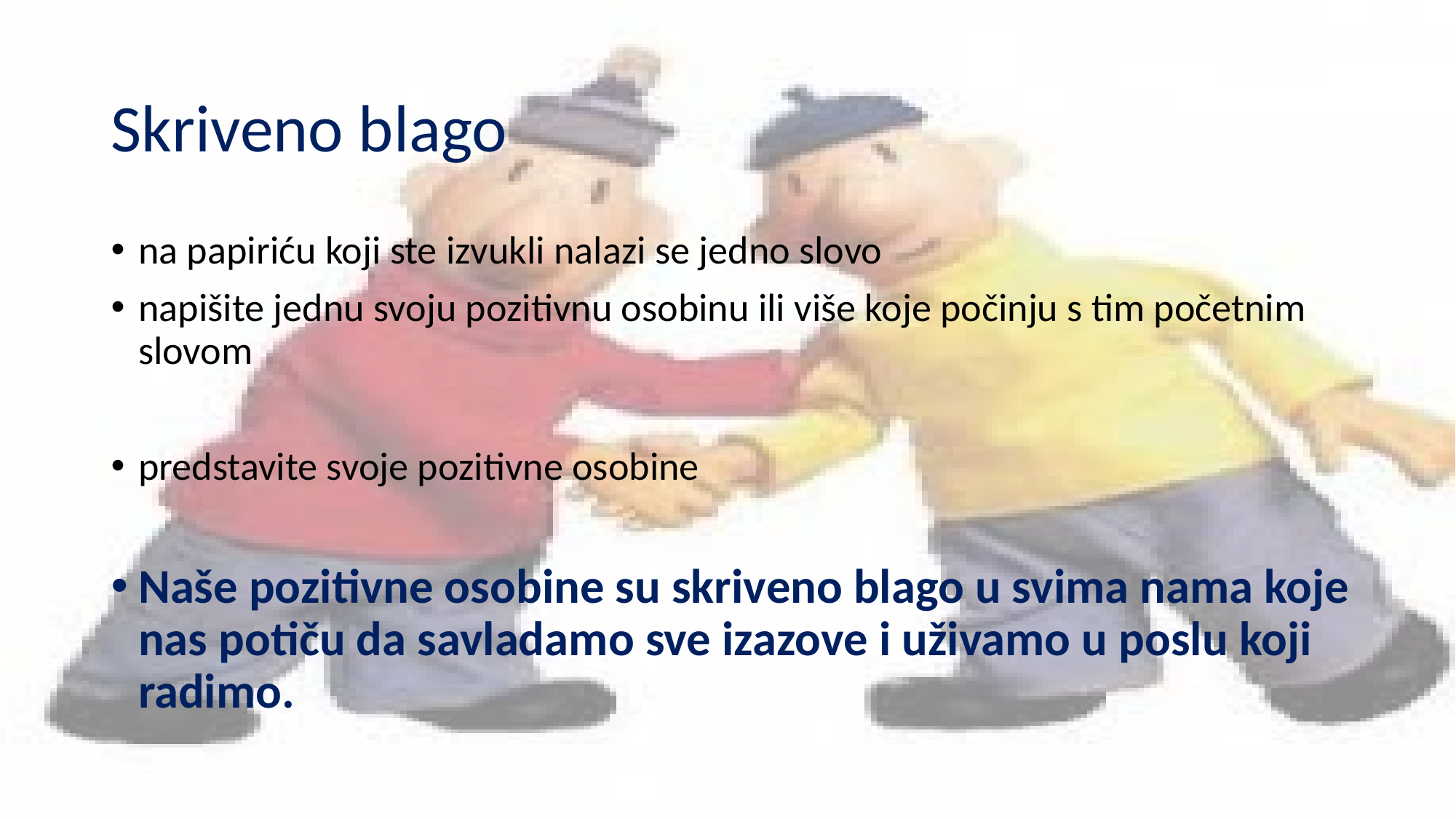

# Skriveno blago
na papiriću koji ste izvukli nalazi se jedno slovo
napišite jednu svoju pozitivnu osobinu ili više koje počinju s tim početnim slovom

predstavite svoje pozitivne osobine

Naše pozitivne osobine su skriveno blago u svima nama koje nas potiču da savladamo sve izazove i uživamo u poslu koji radimo.